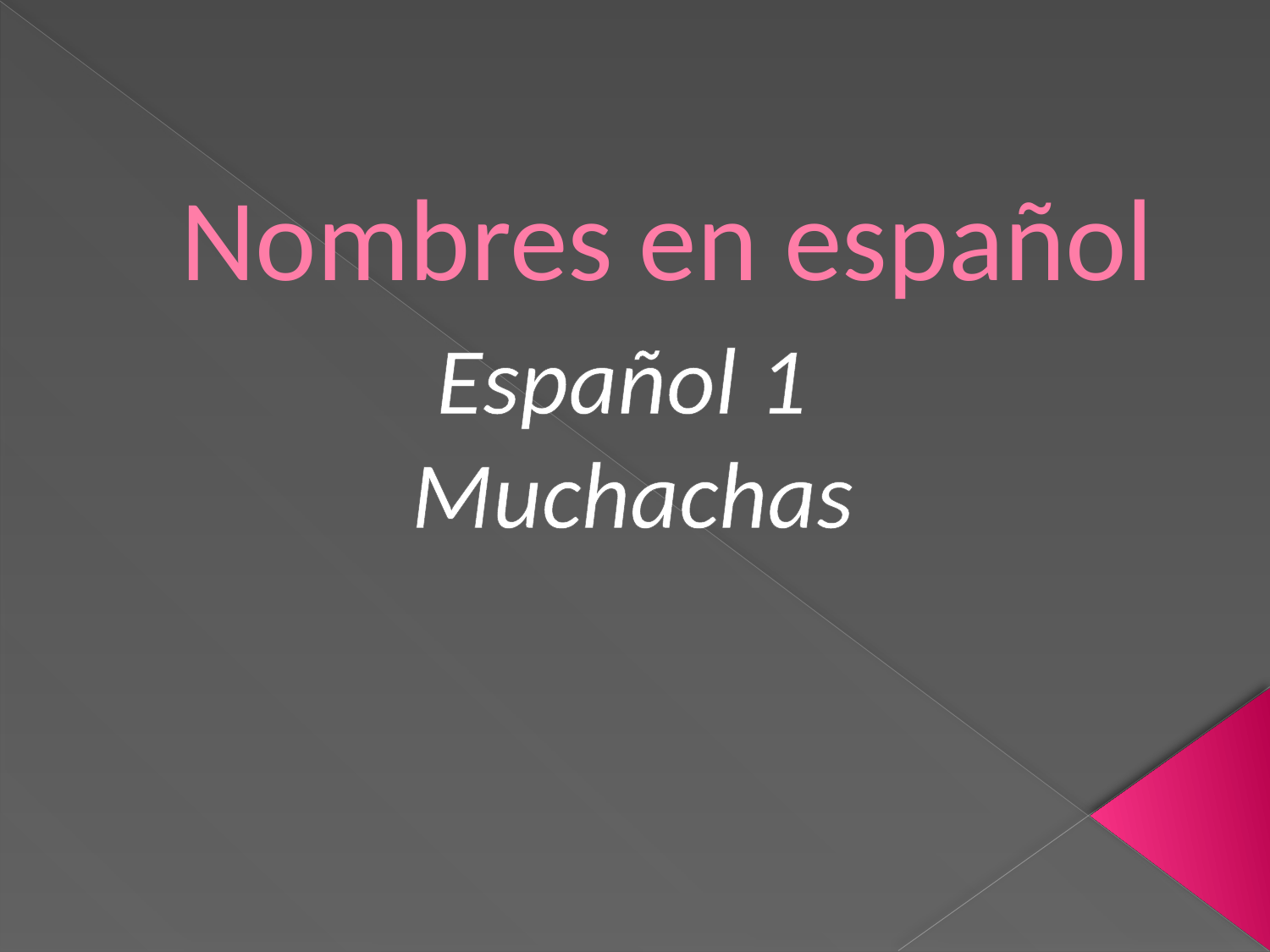

# Nombres en español
Español 1
Muchachas